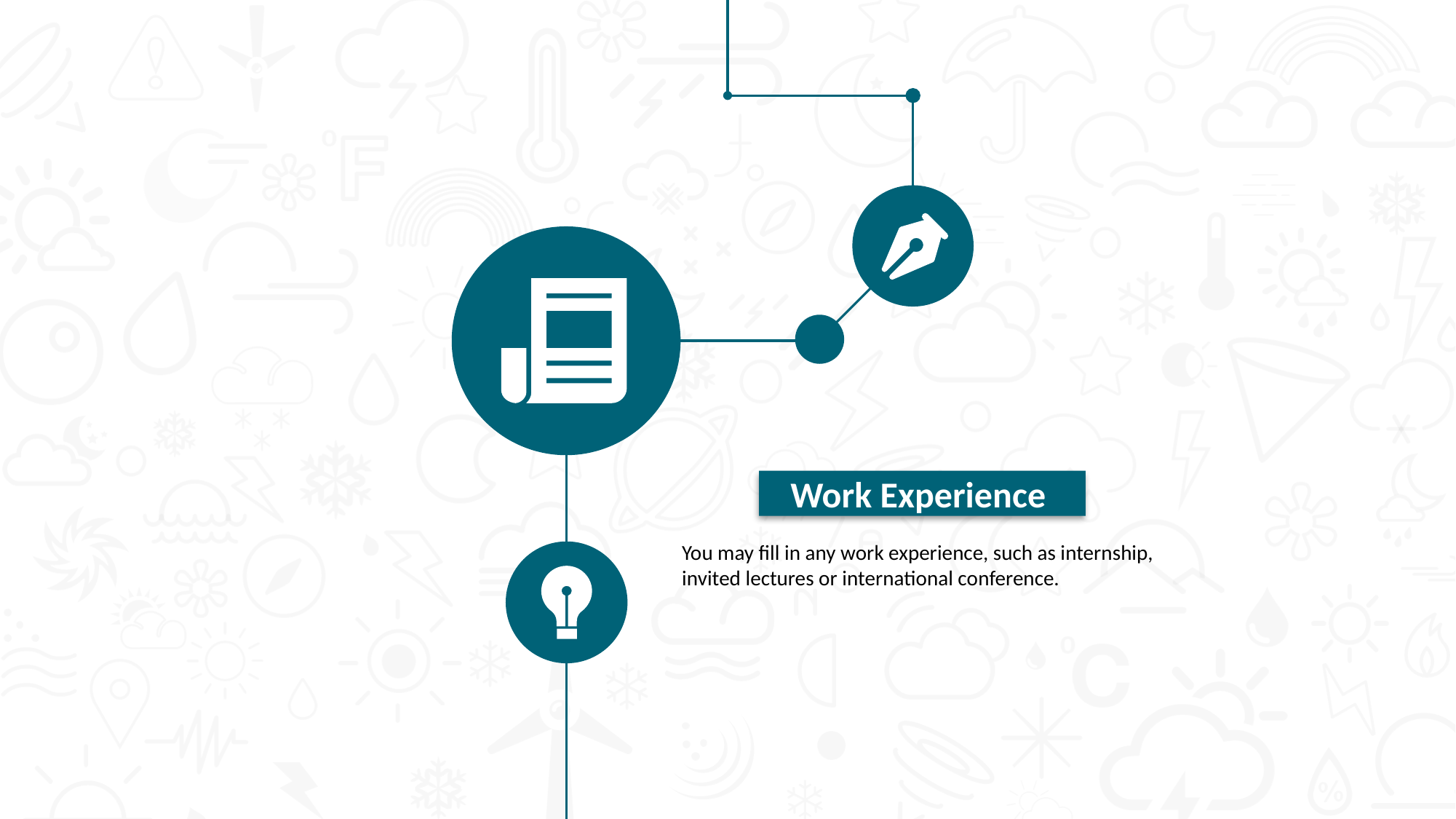

Work Experience

You may fill in any work experience, such as internship, invited lectures or international conference.